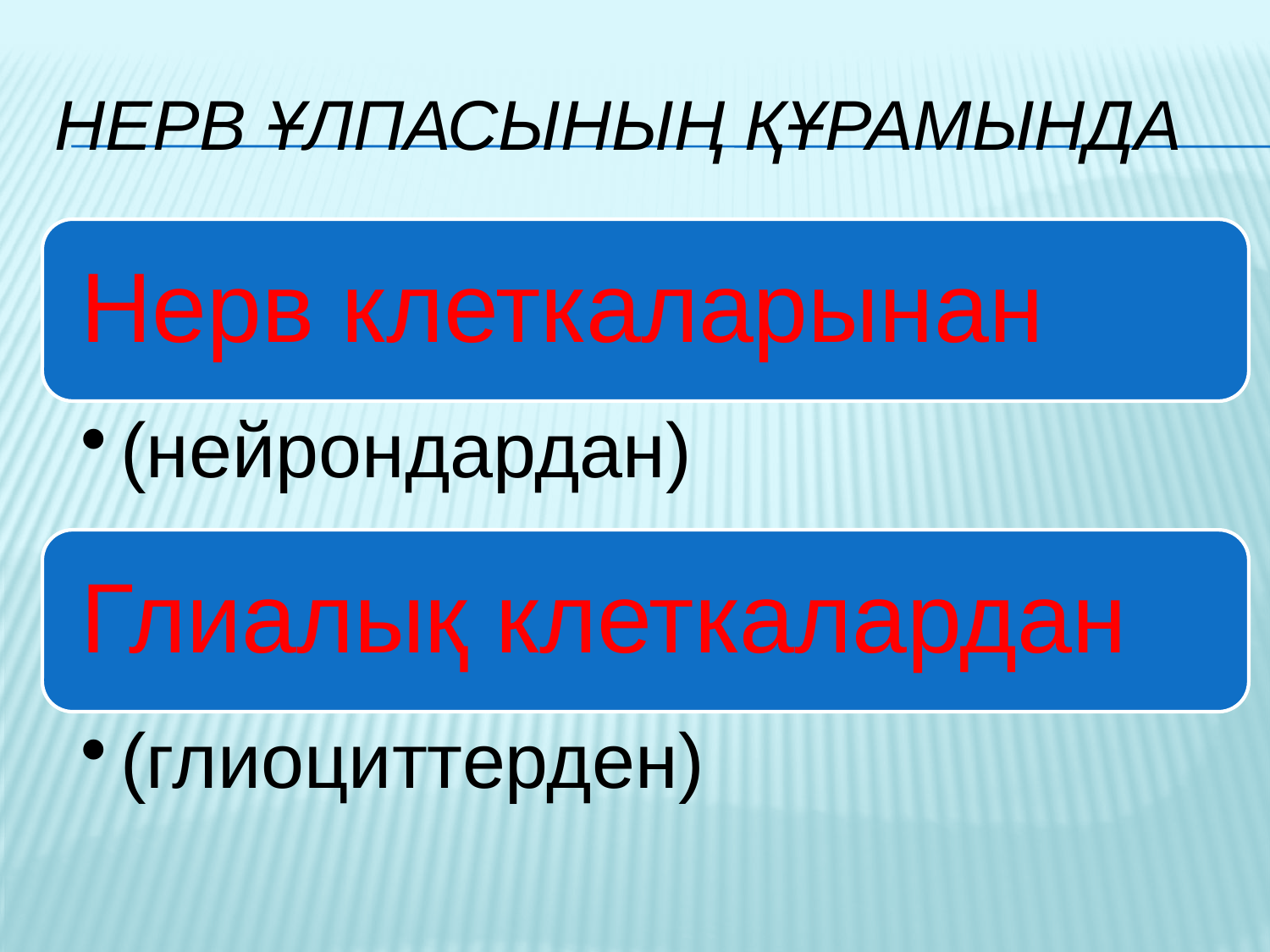

# Нерв ұлпасының құрамында
Нерв клеткаларынан
(нейрондардан)
Глиалық клеткалардан
(глиоциттерден)